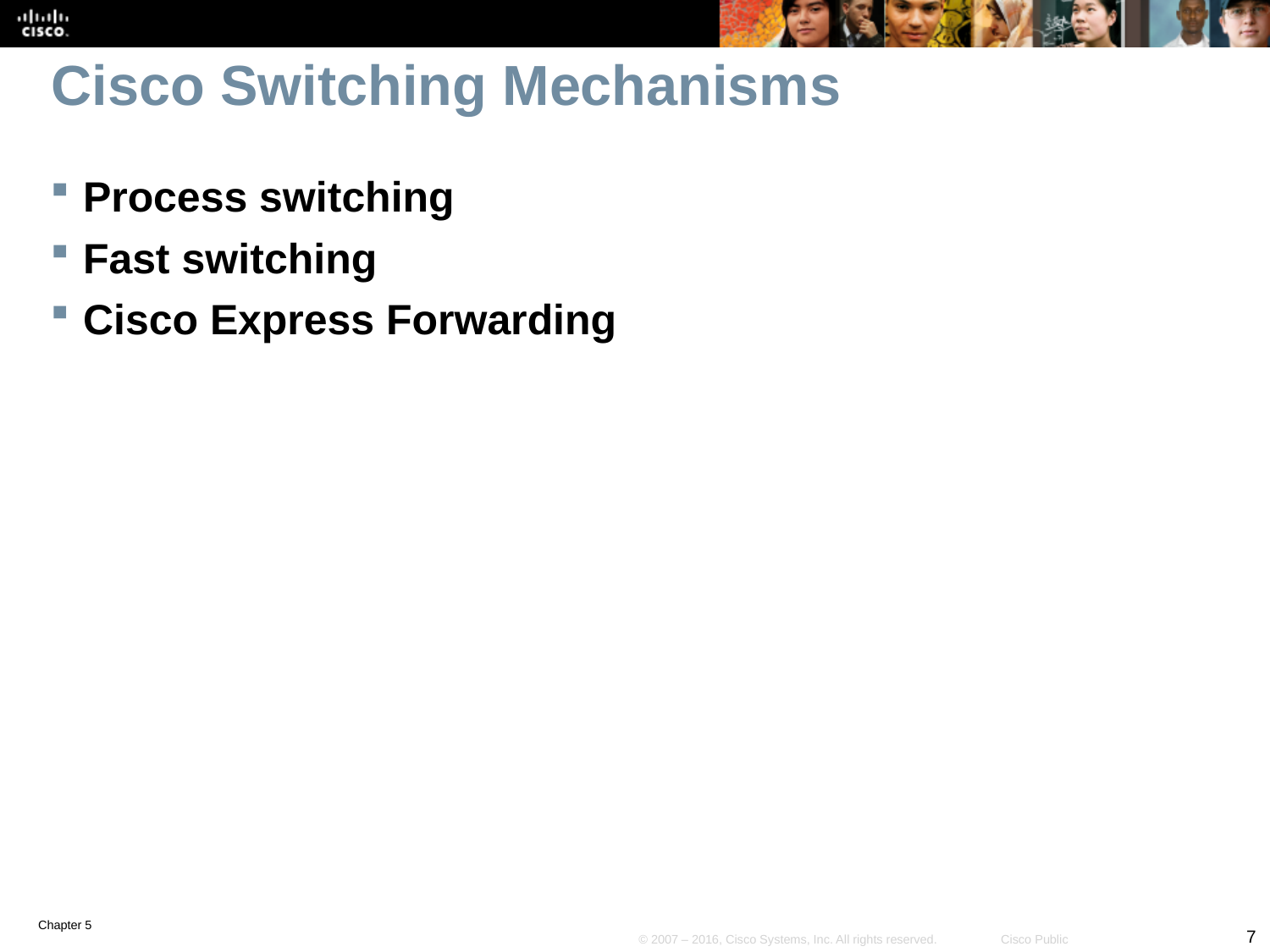

# Cisco Switching Mechanisms
Process switching
Fast switching
Cisco Express Forwarding